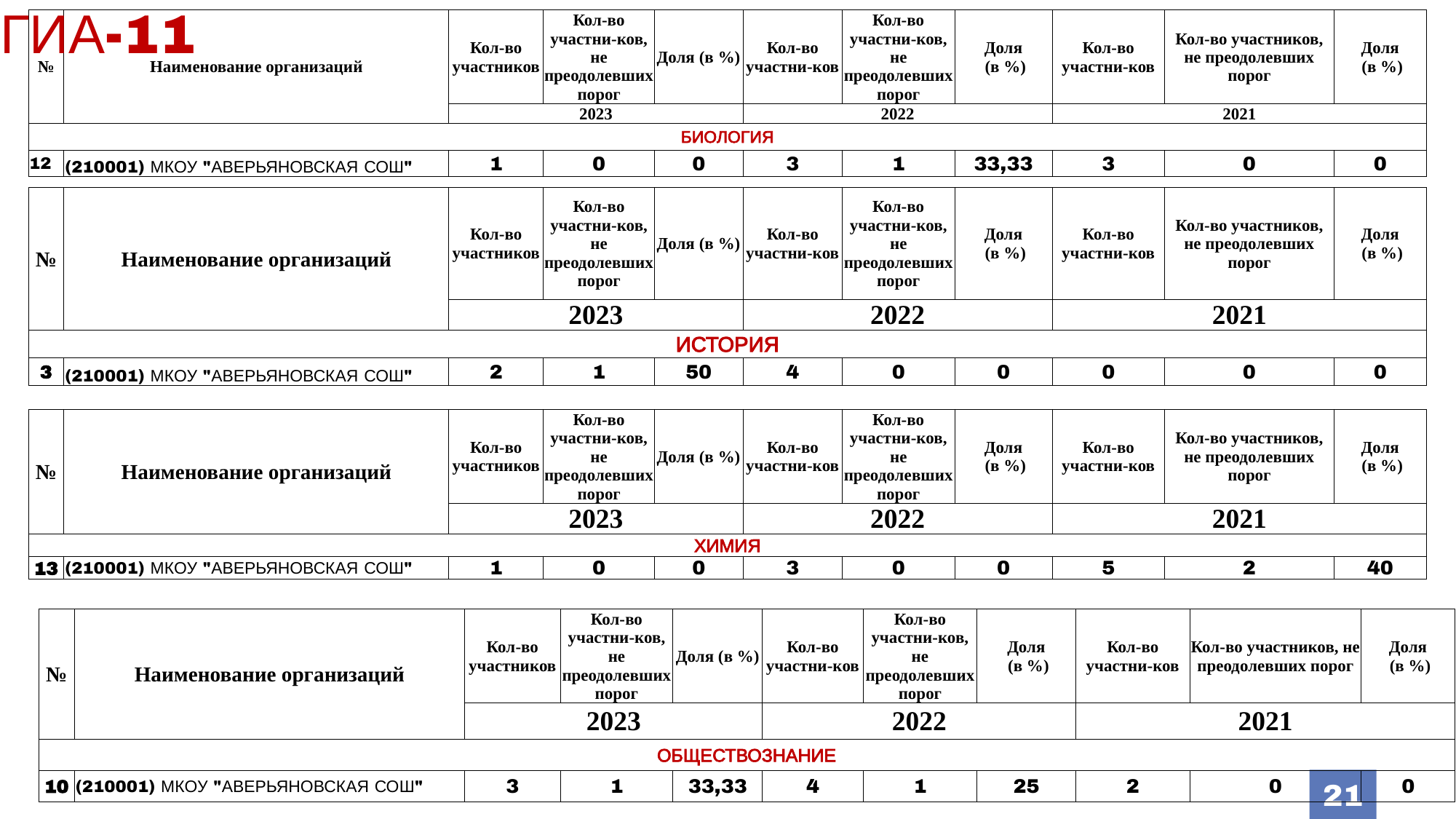

ГИА-11
| № | Наименование организаций | Кол-во участников | Кол-во участни-ков, не преодолевших порог | Доля (в %) | Кол-во участни-ков | Кол-во участни-ков, не преодолевших порог | Доля (в %) | Кол-во участни-ков | Кол-во участников, не преодолевших порог | Доля (в %) |
| --- | --- | --- | --- | --- | --- | --- | --- | --- | --- | --- |
|  |  | 2023 |  |  | 2022 |  |  | 2021 |  |  |
| БИОЛОГИЯ |  |  |  |  |  |  |  |  |  |  |
| 12 | (210001) МКОУ "АВЕРЬЯНОВСКАЯ СОШ" | 1 | 0 | 0 | 3 | 1 | 33,33 | 3 | 0 | 0 |
| № | Наименование организаций | Кол-во участников | Кол-во участни-ков, не преодолевших порог | Доля (в %) | Кол-во участни-ков | Кол-во участни-ков, не преодолевших порог | Доля (в %) | Кол-во участни-ков | Кол-во участников, не преодолевших порог | Доля (в %) |
| --- | --- | --- | --- | --- | --- | --- | --- | --- | --- | --- |
|  |  | 2023 |  |  | 2022 |  |  | 2021 |  |  |
| ИСТОРИЯ |  |  |  |  |  |  |  |  |  |  |
| 3 | (210001) МКОУ "АВЕРЬЯНОВСКАЯ СОШ" | 2 | 1 | 50 | 4 | 0 | 0 | 0 | 0 | 0 |
| № | Наименование организаций | Кол-во участников | Кол-во участни-ков, не преодолевших порог | Доля (в %) | Кол-во участни-ков | Кол-во участни-ков, не преодолевших порог | Доля (в %) | Кол-во участни-ков | Кол-во участников, не преодолевших порог | Доля (в %) |
| --- | --- | --- | --- | --- | --- | --- | --- | --- | --- | --- |
|  |  | 2023 |  |  | 2022 |  |  | 2021 |  |  |
| ХИМИЯ |  |  |  |  |  |  |  |  |  |  |
| 13 | (210001) МКОУ "АВЕРЬЯНОВСКАЯ СОШ" | 1 | 0 | 0 | 3 | 0 | 0 | 5 | 2 | 40 |
| № | Наименование организаций | Кол-во участников | Кол-во участни-ков, не преодолевших порог | Доля (в %) | Кол-во участни-ков | Кол-во участни-ков, не преодолевших порог | Доля (в %) | Кол-во участни-ков | Кол-во участников, не преодолевших порог | Доля (в %) |
| --- | --- | --- | --- | --- | --- | --- | --- | --- | --- | --- |
|  |  | 2023 |  |  | 2022 |  |  | 2021 |  |  |
| ОБЩЕСТВОЗНАНИЕ |  |  |  |  |  |  |  |  |  |  |
| 10 | (210001) МКОУ "АВЕРЬЯНОВСКАЯ СОШ" | 3 | 1 | 33,33 | 4 | 1 | 25 | 2 | 0 | 0 |
21